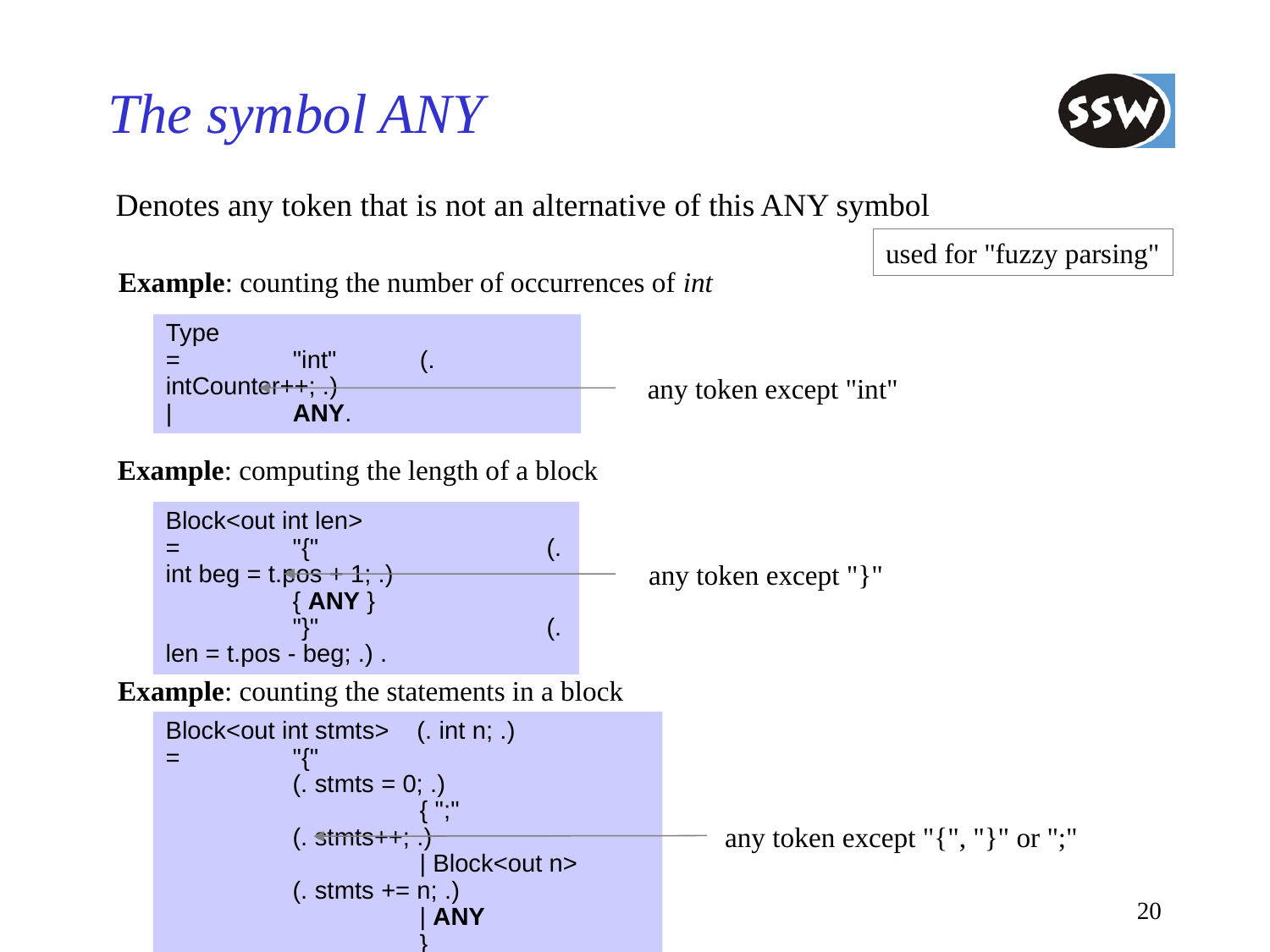

# The symbol ANY
Denotes any token that is not an alternative of this ANY symbol
used for "fuzzy parsing"
Example: counting the number of occurrences of int
Type
=	"int"	(. intCounter++; .)
|	ANY.
any token except "int"

Example: computing the length of a block
Block<out int len>
=	"{"		(. int beg = t.pos + 1; .)
	{ ANY }
	"}"		(. len = t.pos - beg; .) .
any token except "}"

Example: counting the statements in a block
Block<out int stmts>    (. int n; .)
=	"{"			(. stmts = 0; .)
		{ ";"		(. stmts++; .)
		| Block<out n>	(. stmts += n; .)
		| ANY
		}
	"}"	.
any token except "{", "}" or ";"

20